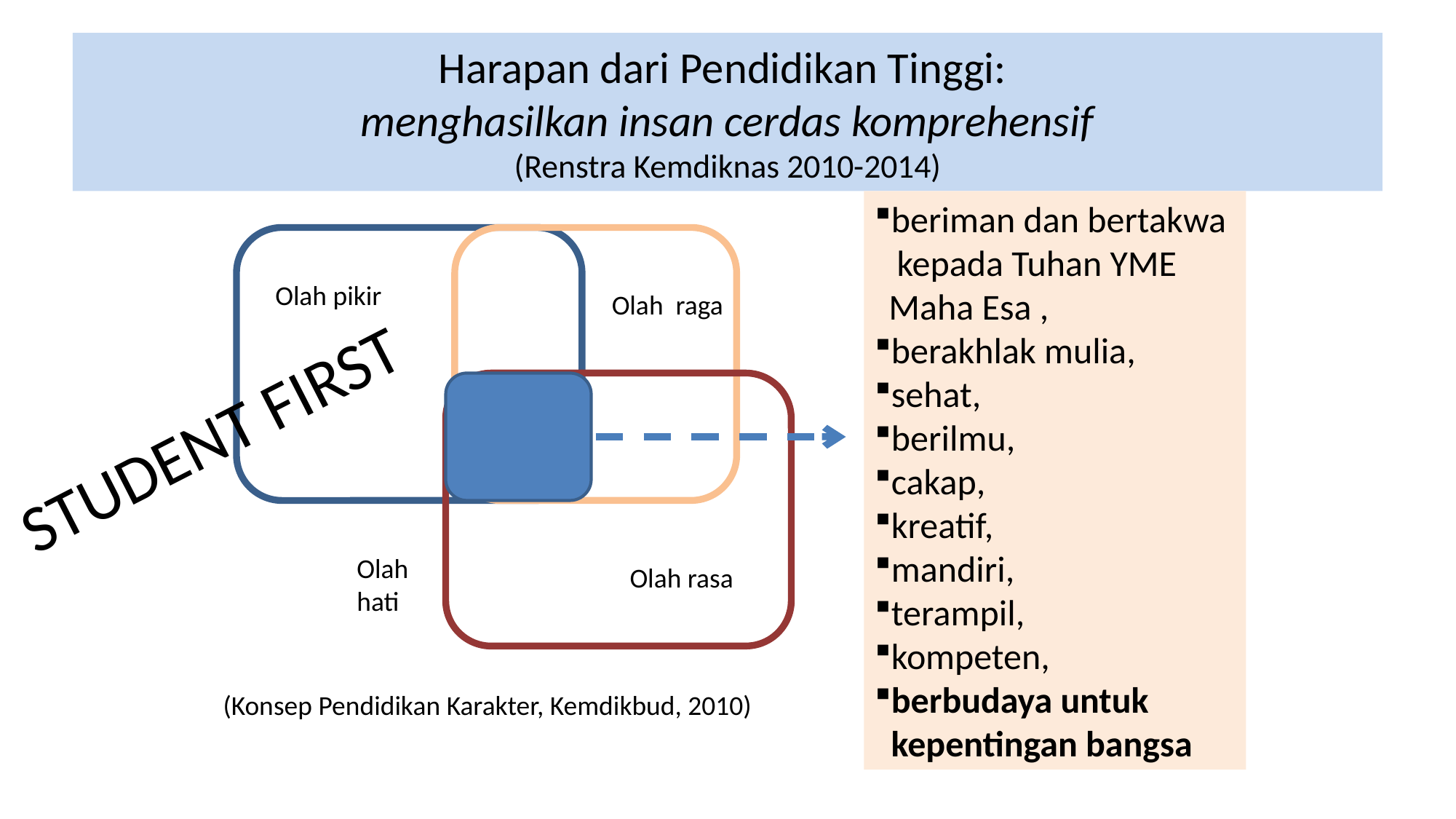

# Harapan dari Pendidikan Tinggi: menghasilkan insan cerdas komprehensif (Renstra Kemdiknas 2010-2014)
beriman dan bertakwa   kepada Tuhan YME Maha Esa ,
berakhlak mulia,
sehat,
berilmu,
cakap,
kreatif,
mandiri,
terampil,
kompeten,
berbudaya untuk
  kepentingan bangsa

Olah pikir
Olah  raga

STUDENT FIRST
Olah
hati
Olah rasa
(Konsep Pendidikan Karakter, Kemdikbud, 2010)